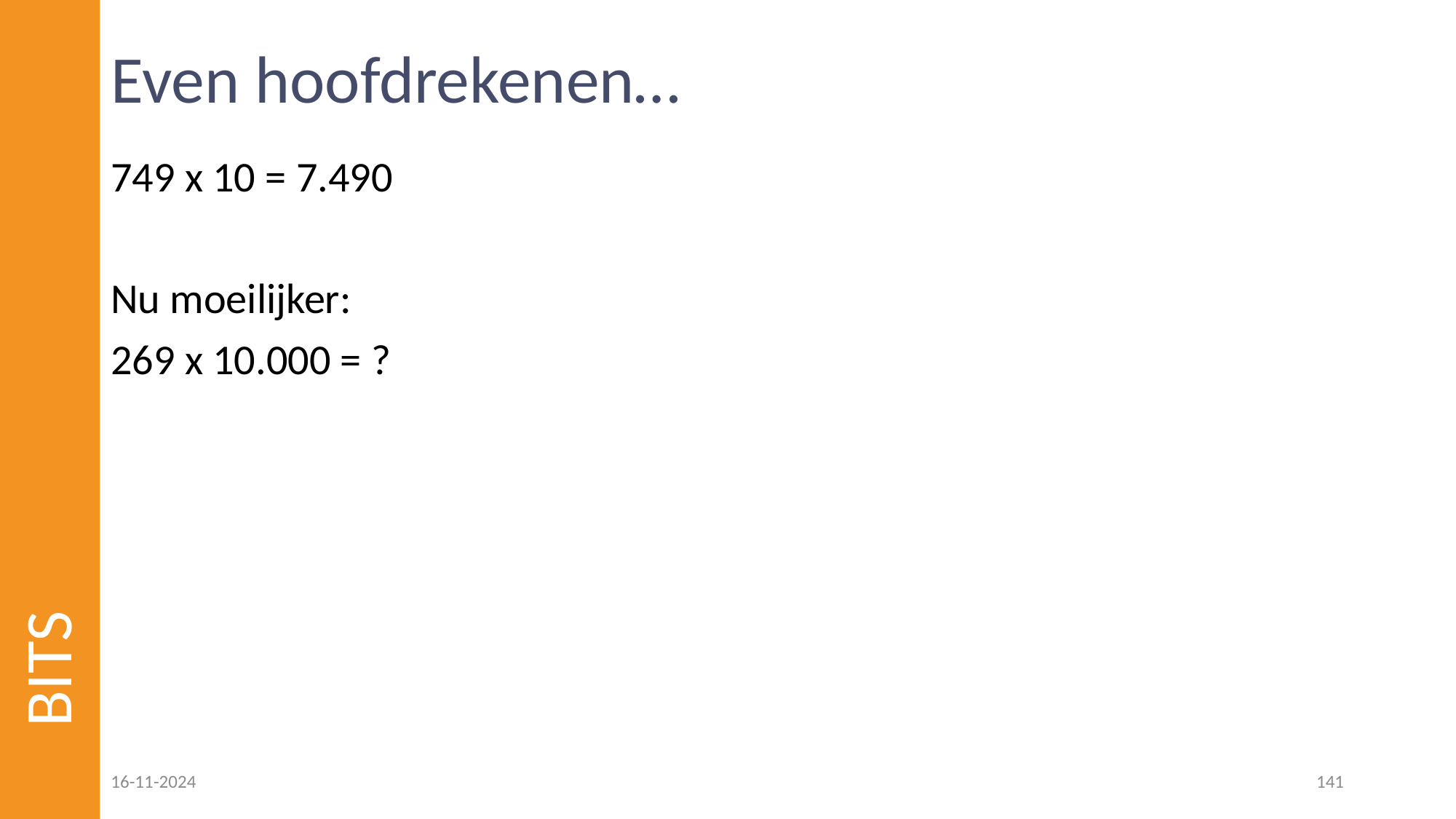

# Even hoofdrekenen…
749 x 10 = 7.490

Nu moeilijker:
269 x 10.000 = ?
BITS
16-11-2024

141